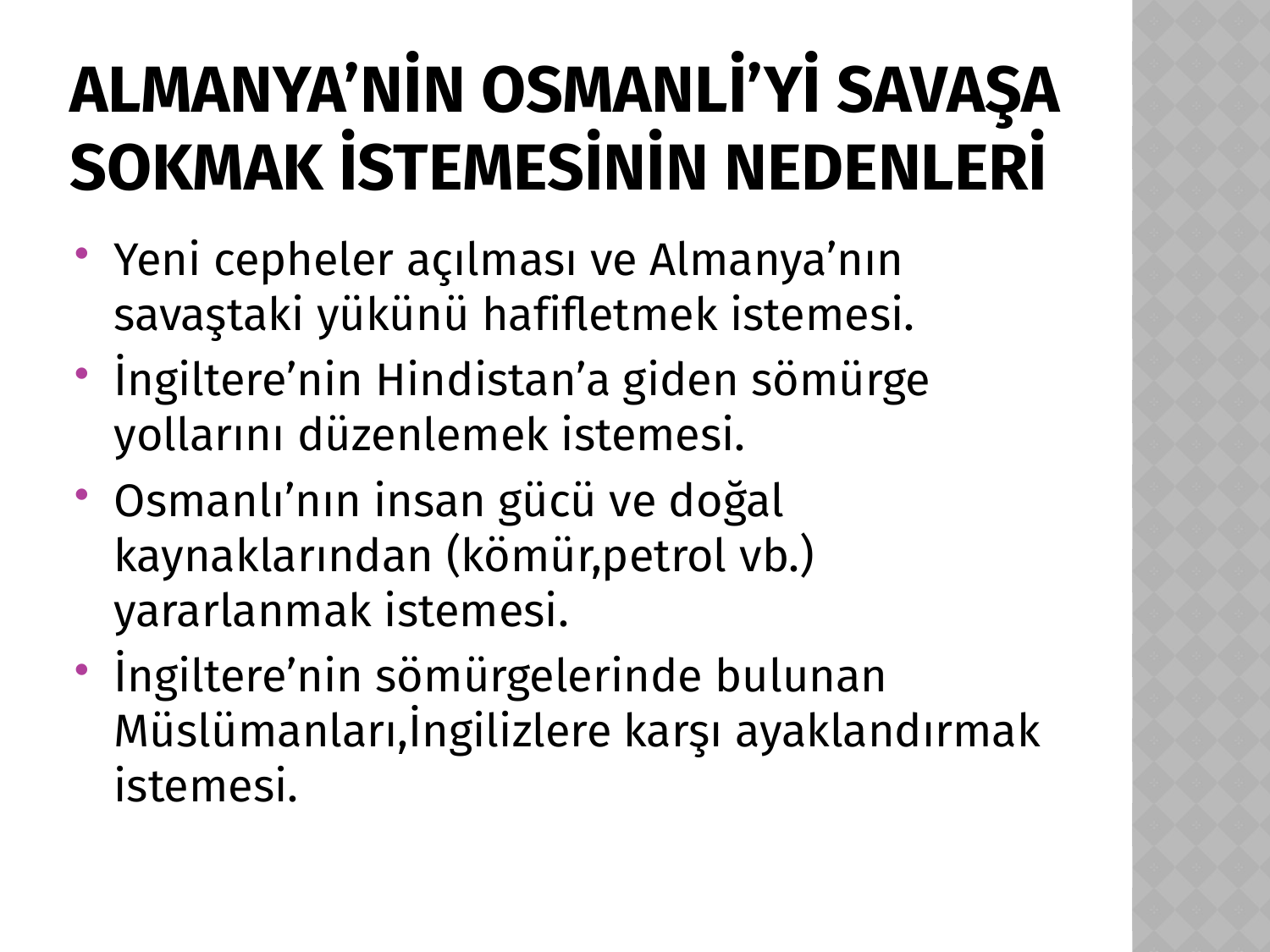

# Almanya’nin osmanli’yi savaşa sokmak istemesinin nedenleri
Yeni cepheler açılması ve Almanya’nın savaştaki yükünü hafifletmek istemesi.
İngiltere’nin Hindistan’a giden sömürge yollarını düzenlemek istemesi.
Osmanlı’nın insan gücü ve doğal kaynaklarından (kömür,petrol vb.) yararlanmak istemesi.
İngiltere’nin sömürgelerinde bulunan Müslümanları,İngilizlere karşı ayaklandırmak istemesi.